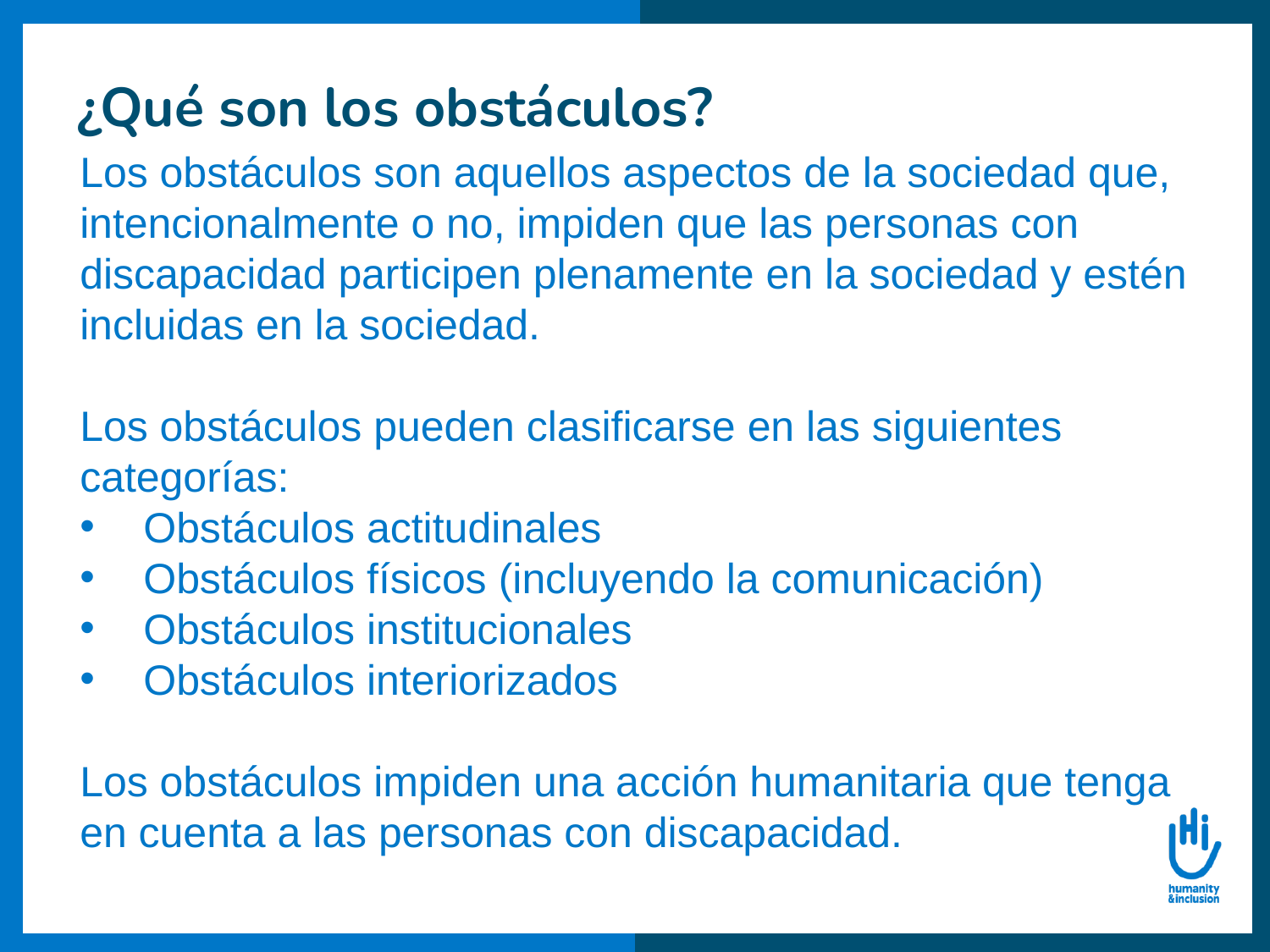

# ¿Qué son los obstáculos?
Los obstáculos son aquellos aspectos de la sociedad que, intencionalmente o no, impiden que las personas con discapacidad participen plenamente en la sociedad y estén incluidas en la sociedad.

Los obstáculos pueden clasificarse en las siguientes categorías:
Obstáculos actitudinales
Obstáculos físicos (incluyendo la comunicación)
Obstáculos institucionales
Obstáculos interiorizados

Los obstáculos impiden una acción humanitaria que tenga en cuenta a las personas con discapacidad.